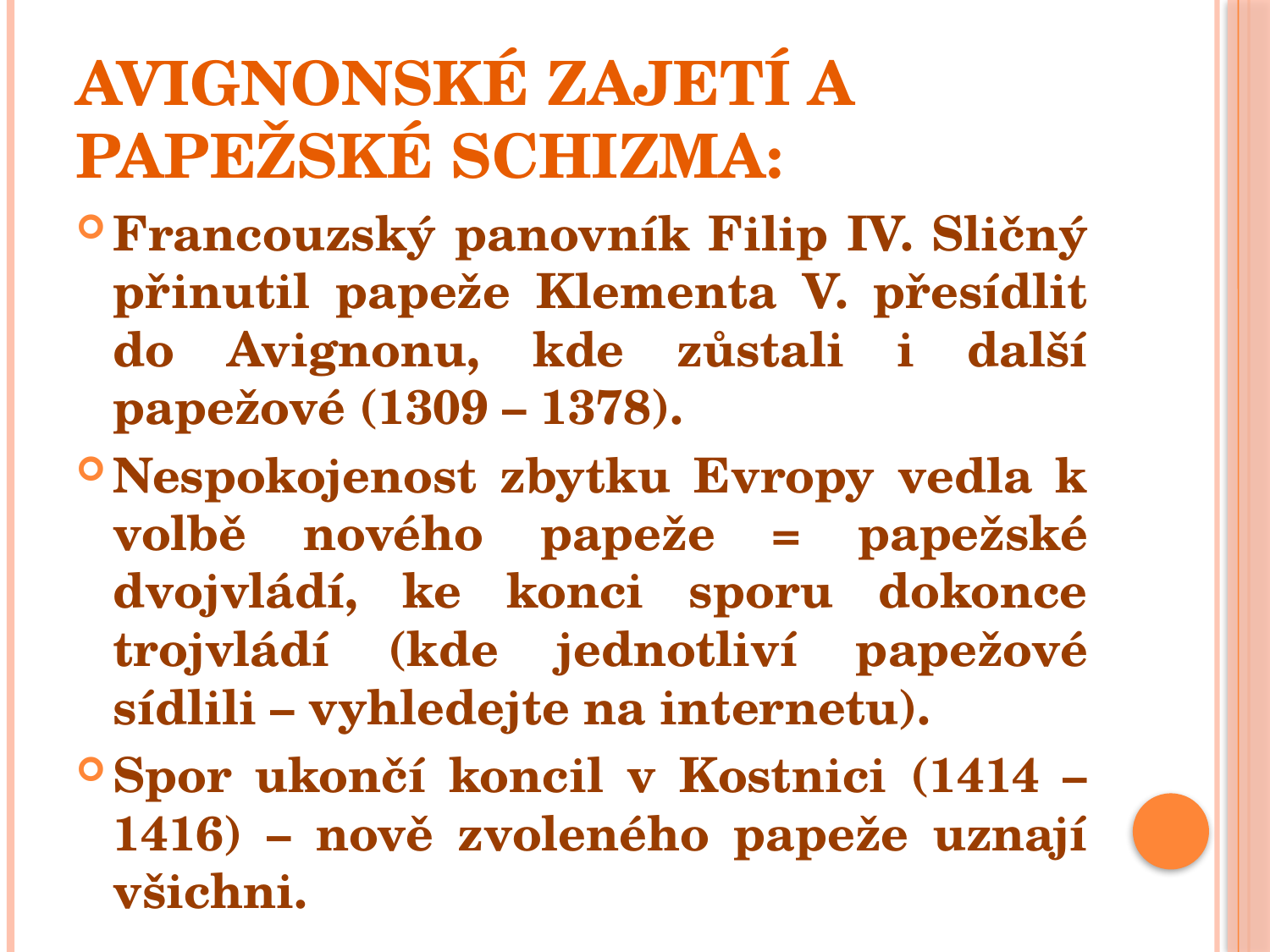

# Avignonské zajetí a papežské schizma:
Francouzský panovník Filip IV. Sličný přinutil papeže Klementa V. přesídlit do Avignonu, kde zůstali i další papežové (1309 – 1378).
Nespokojenost zbytku Evropy vedla k volbě nového papeže = papežské dvojvládí, ke konci sporu dokonce trojvládí (kde jednotliví papežové sídlili – vyhledejte na internetu).
Spor ukončí koncil v Kostnici (1414 – 1416) – nově zvoleného papeže uznají všichni.